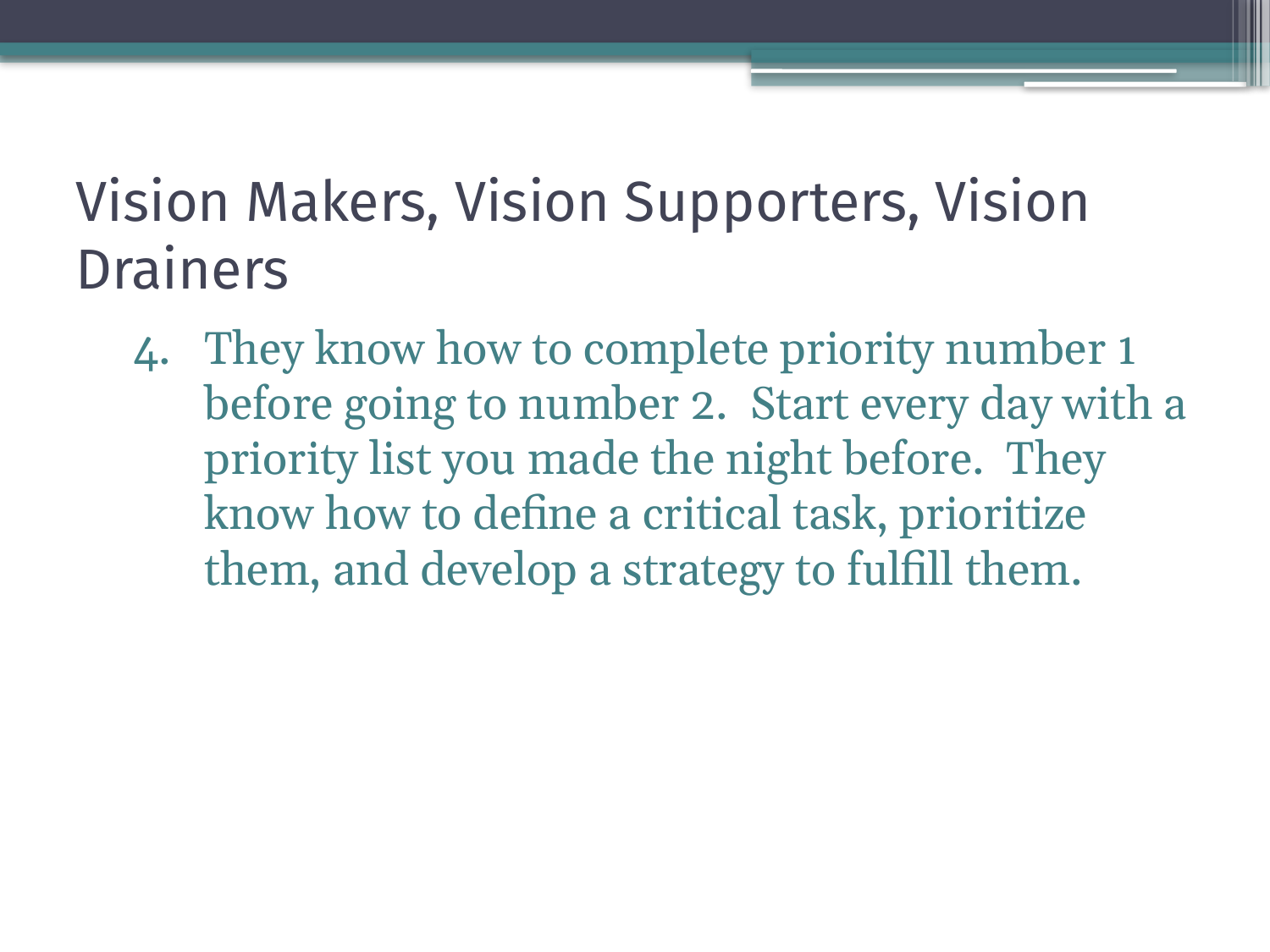

# Vision Makers, Vision Supporters, Vision Drainers
They know how to complete priority number 1 before going to number 2.  Start every day with a priority list you made the night before.  They know how to define a critical task, prioritize them, and develop a strategy to fulfill them.